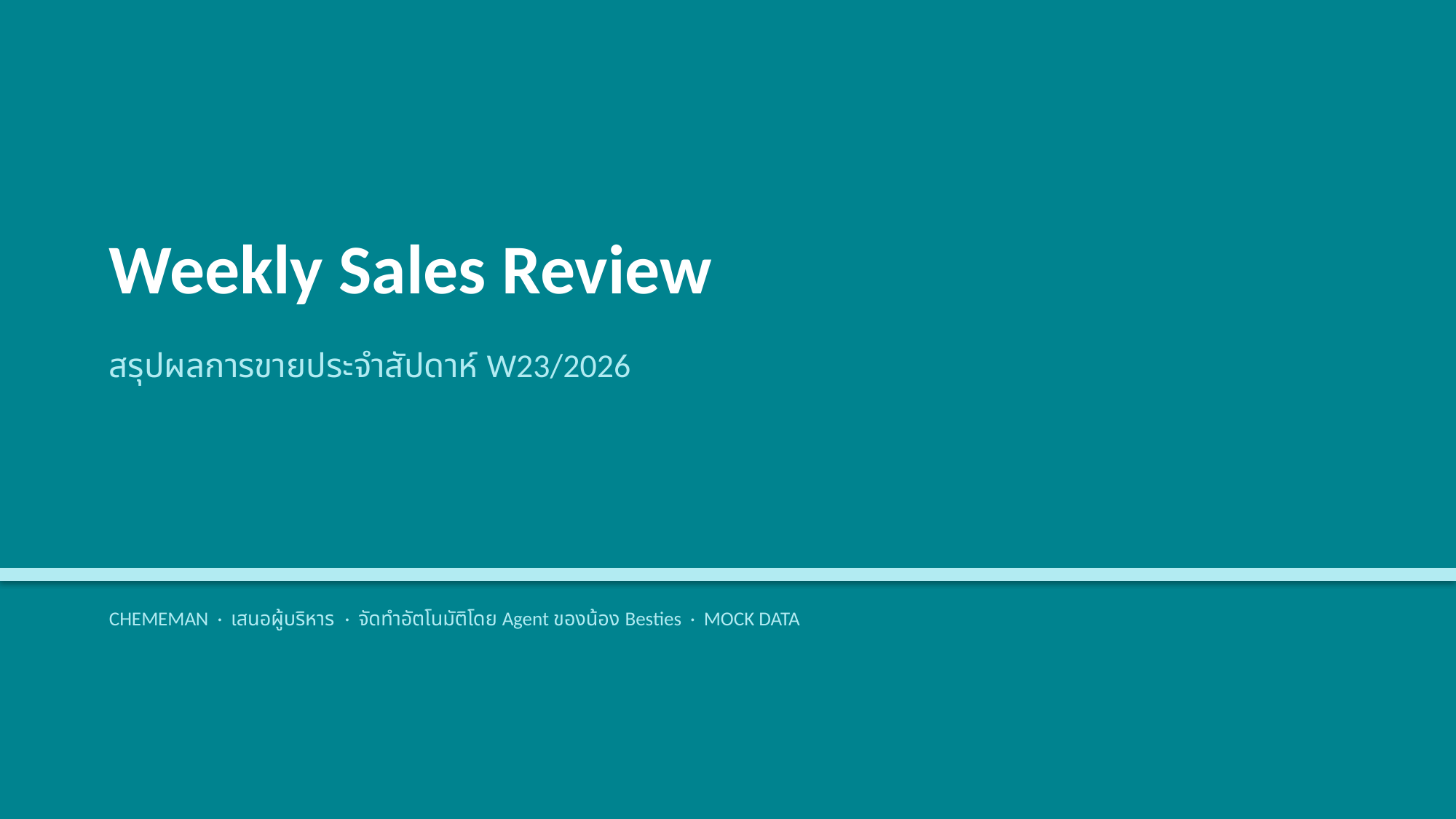

Weekly Sales Review
สรุปผลการขายประจำสัปดาห์ W23/2026

CHEMEMAN  ·  เสนอผู้บริหาร  ·  จัดทำอัตโนมัติโดย Agent ของน้อง Besties  ·  MOCK DATA